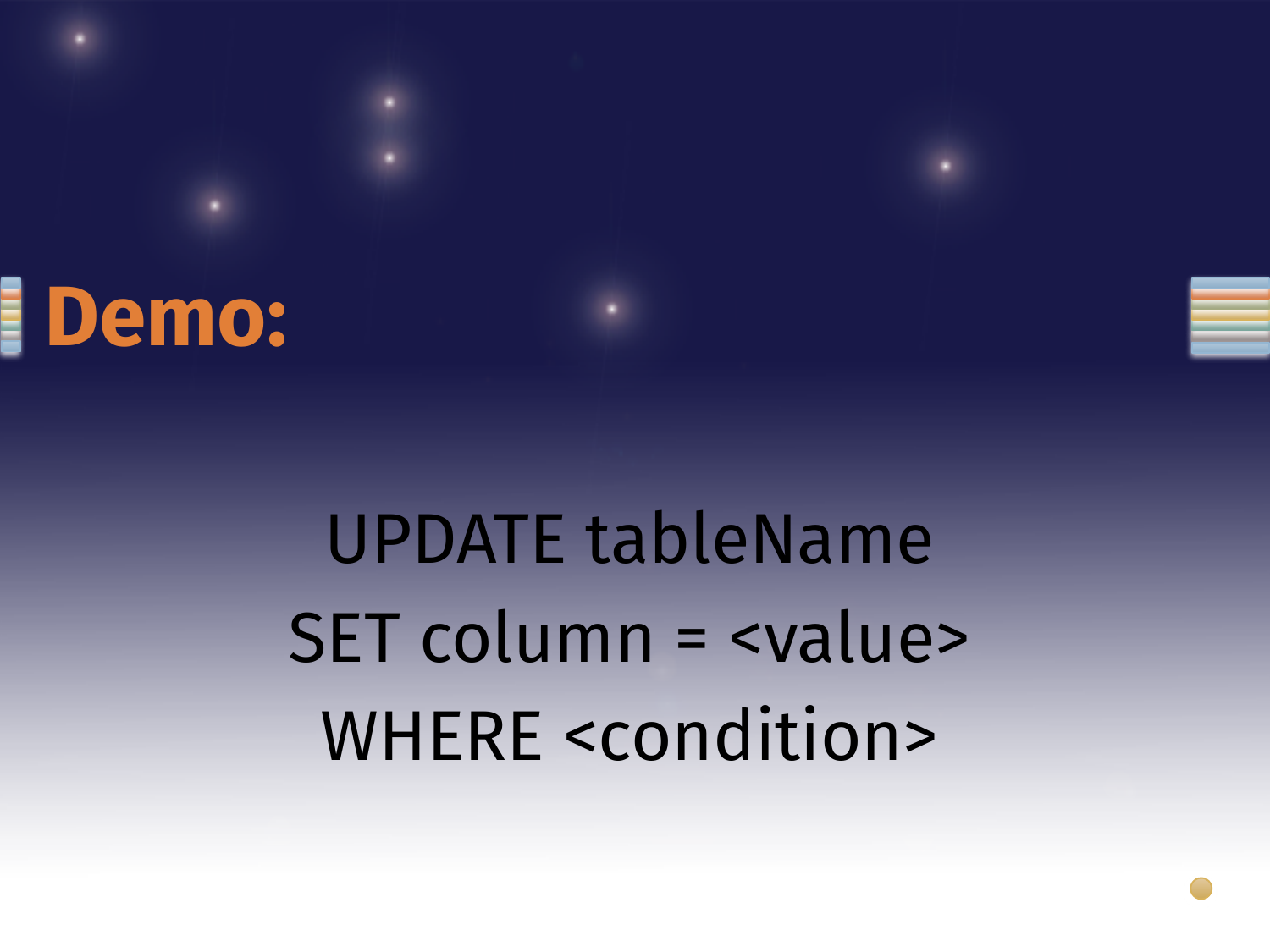

# Demo:

UPDATE tableName
SET column = <value>
WHERE <condition>